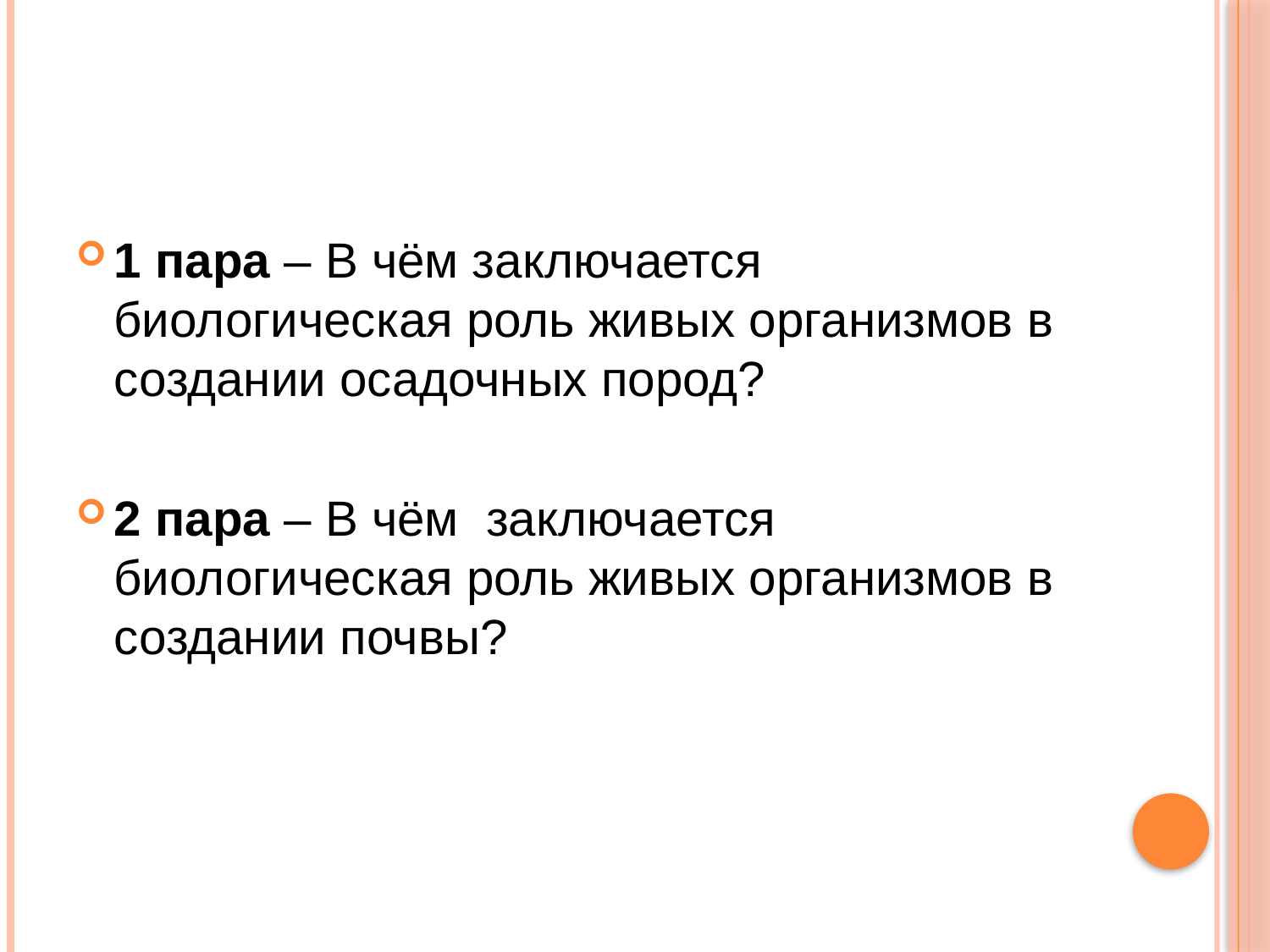

1 пара – В чём заключается биологическая роль живых организмов в создании осадочных пород?

2 пара – В чём  заключается биологическая роль живых организмов в создании почвы?